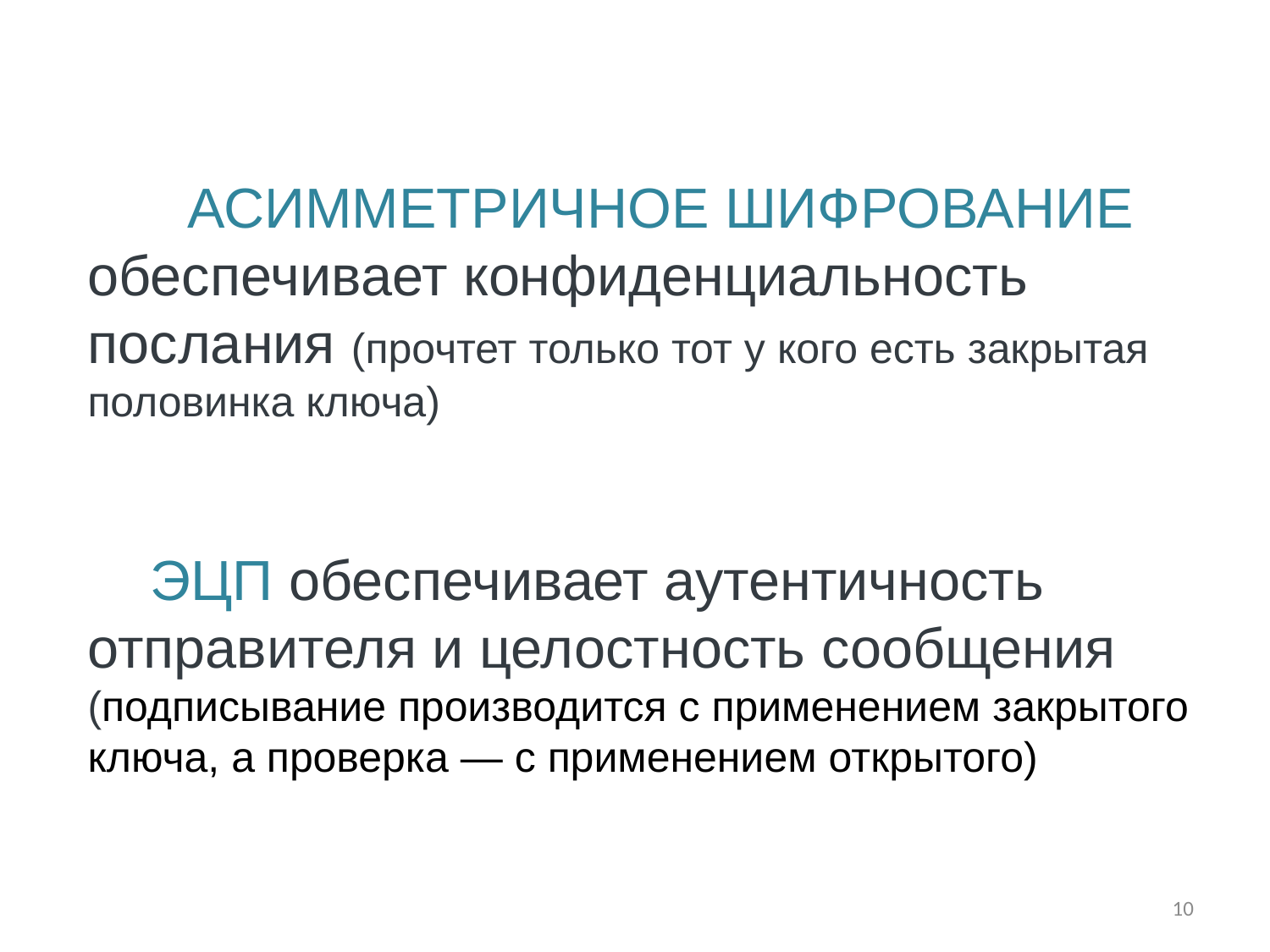

АСИММЕТРИЧНОЕ ШИФРОВАНИЕ обеспечивает конфиденциальность послания (прочтет только тот у кого есть закрытая половинка ключа)

ЭЦП обеспечивает аутентичность отправителя и целостность сообщения (подписывание производится с применением закрытого ключа, а проверка — с применением открытого)
10